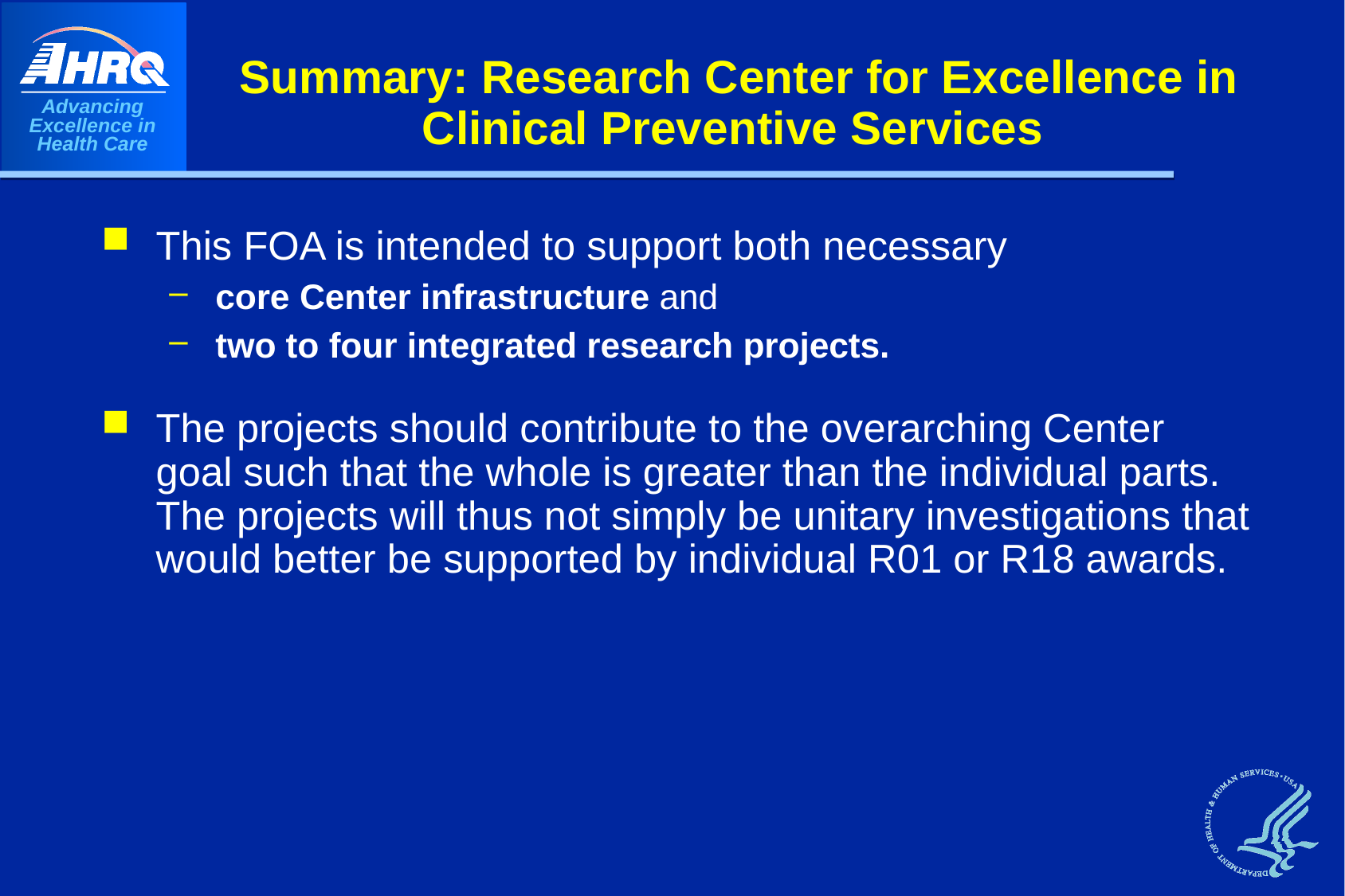

# Summary: Research Center for Excellence in Clinical Preventive Services
This FOA is intended to support both necessary
core Center infrastructure and
two to four integrated research projects.

The projects should contribute to the overarching Center goal such that the whole is greater than the individual parts.  The projects will thus not simply be unitary investigations that would better be supported by individual R01 or R18 awards.